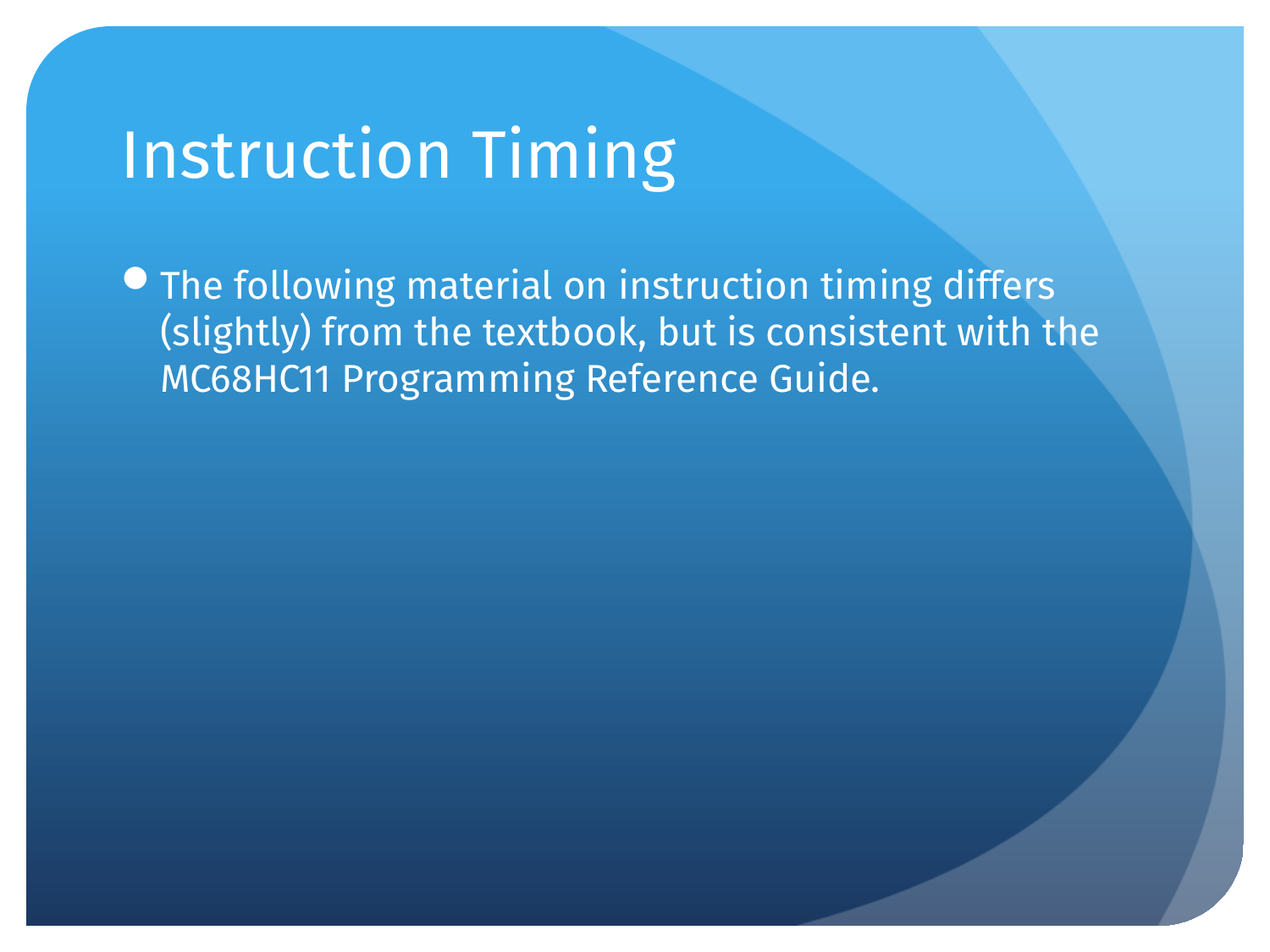

# Instruction Timing
The following material on instruction timing differs (slightly) from the textbook, but is consistent with the MC68HC11 Programming Reference Guide.